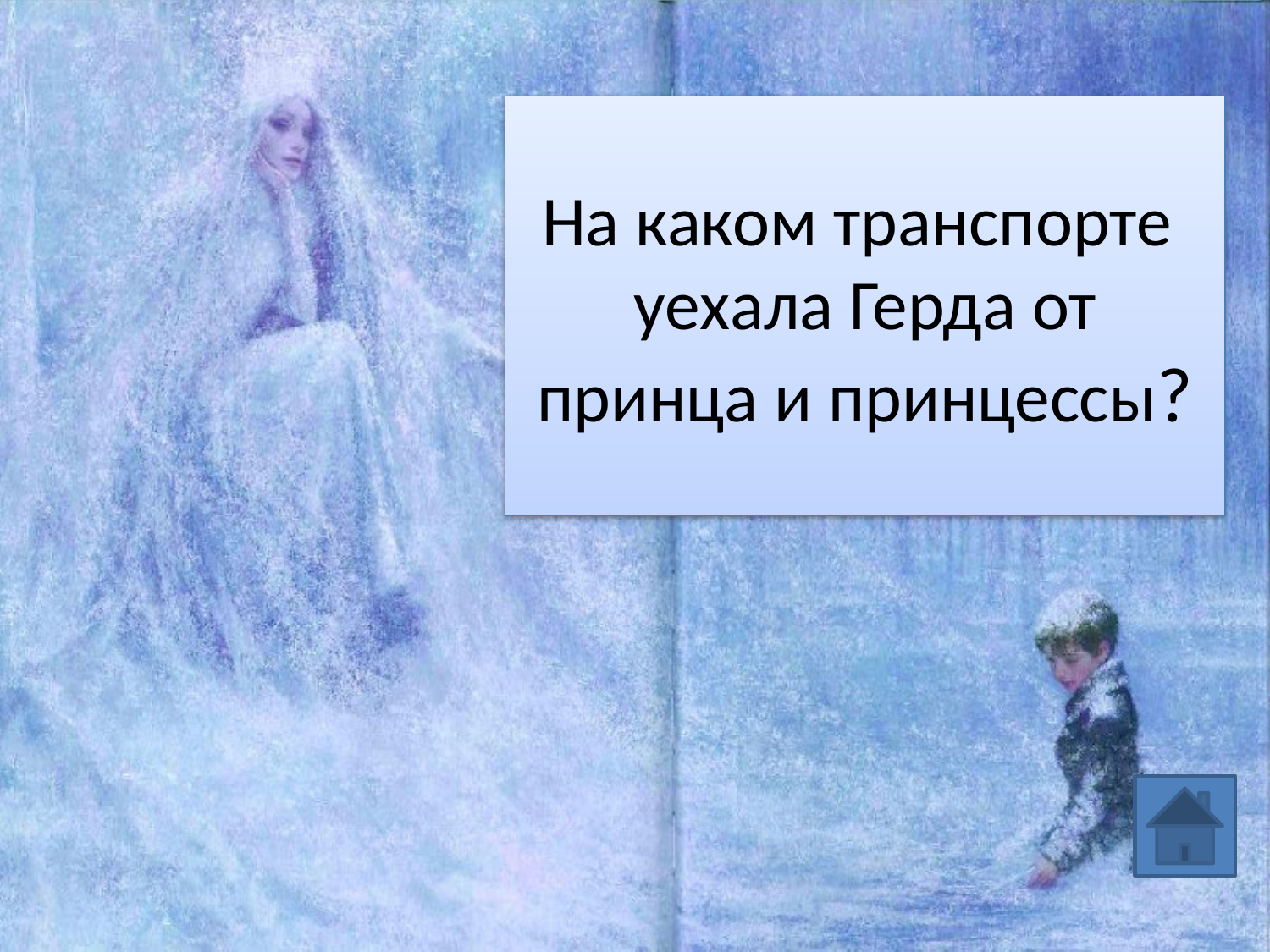

# На каком транспорте  уехала Герда от принца и принцессы?